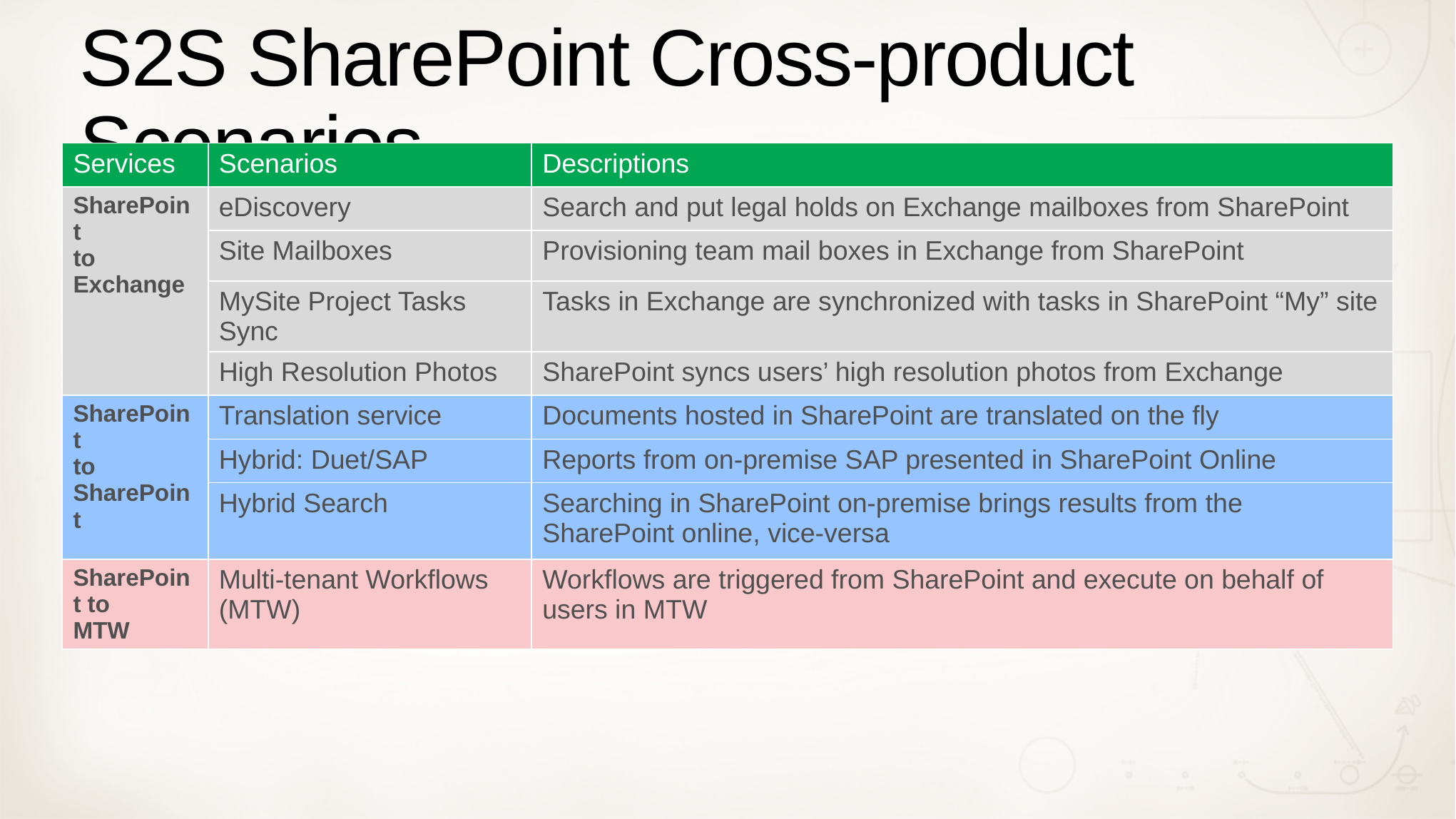

# S2S SharePoint Cross-product Scenarios

| Services | Scenarios | Descriptions |
| --- | --- | --- |
| SharePoint to Exchange | eDiscovery | Search and put legal holds on Exchange mailboxes from SharePoint |
|  | Site Mailboxes | Provisioning team mail boxes in Exchange from SharePoint |
|  | MySite Project Tasks Sync | Tasks in Exchange are synchronized with tasks in SharePoint “My” site |
|  | High Resolution Photos | SharePoint syncs users’ high resolution photos from Exchange |
| SharePoint to SharePoint | Translation service | Documents hosted in SharePoint are translated on the fly |
|  | Hybrid: Duet/SAP | Reports from on-premise SAP presented in SharePoint Online |
|  | Hybrid Search | Searching in SharePoint on-premise brings results from the SharePoint online, vice-versa |
| SharePoint to MTW | Multi-tenant Workflows (MTW) | Workflows are triggered from SharePoint and execute on behalf of users in MTW |